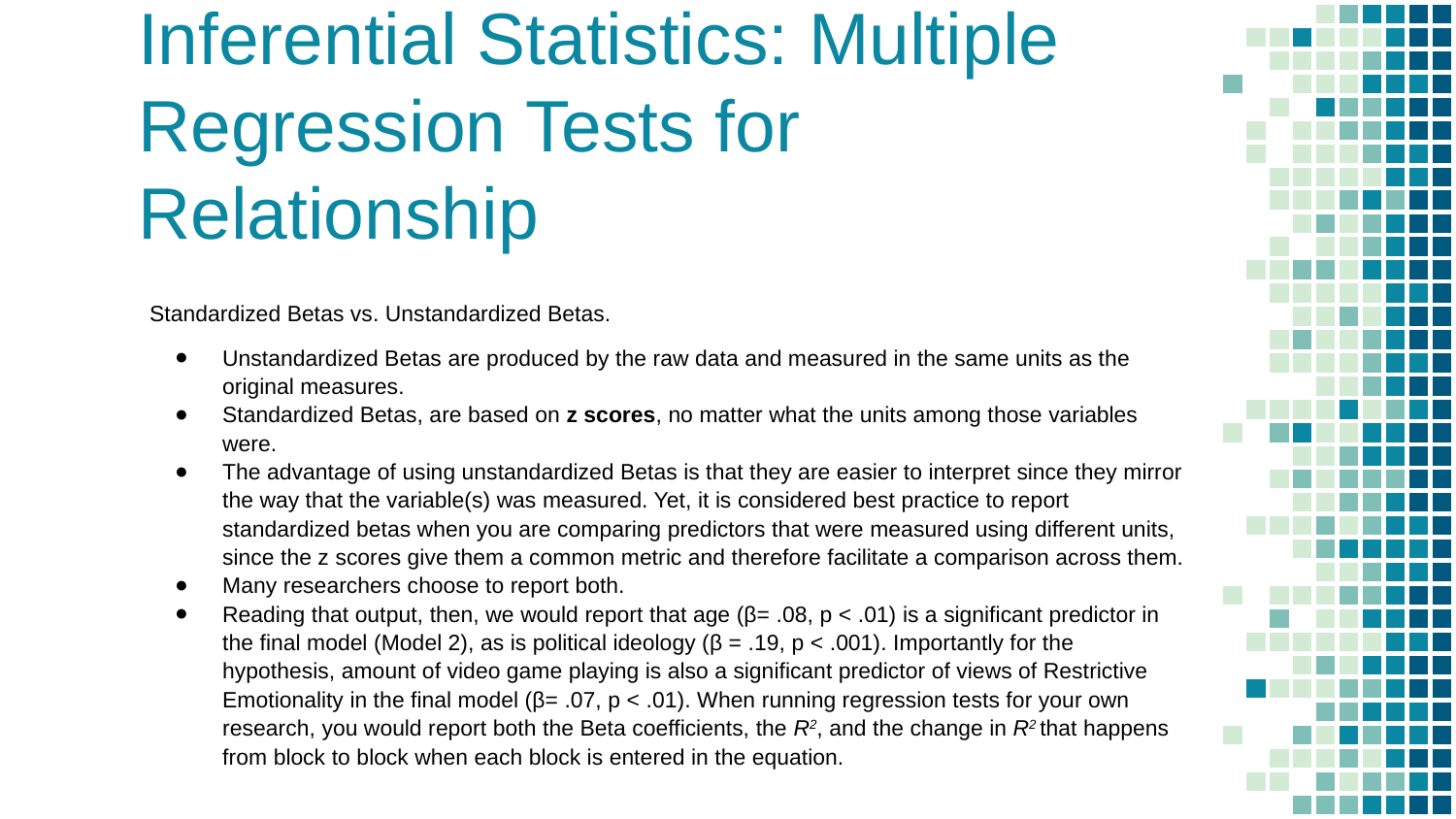

# Inferential Statistics: Multiple Regression Tests for Relationship

Standardized Betas vs. Unstandardized Betas.
Unstandardized Betas are produced by the raw data and measured in the same units as the original measures.
Standardized Betas, are based on z scores, no matter what the units among those variables were.
The advantage of using unstandardized Betas is that they are easier to interpret since they mirror the way that the variable(s) was measured. Yet, it is considered best practice to report standardized betas when you are comparing predictors that were measured using different units, since the z scores give them a common metric and therefore facilitate a comparison across them.
Many researchers choose to report both.
Reading that output, then, we would report that age (β= .08, p < .01) is a significant predictor in the final model (Model 2), as is political ideology (β = .19, p < .001). Importantly for the hypothesis, amount of video game playing is also a significant predictor of views of Restrictive Emotionality in the final model (β= .07, p < .01). When running regression tests for your own research, you would report both the Beta coefficients, the R2, and the change in R2 that happens from block to block when each block is entered in the equation.